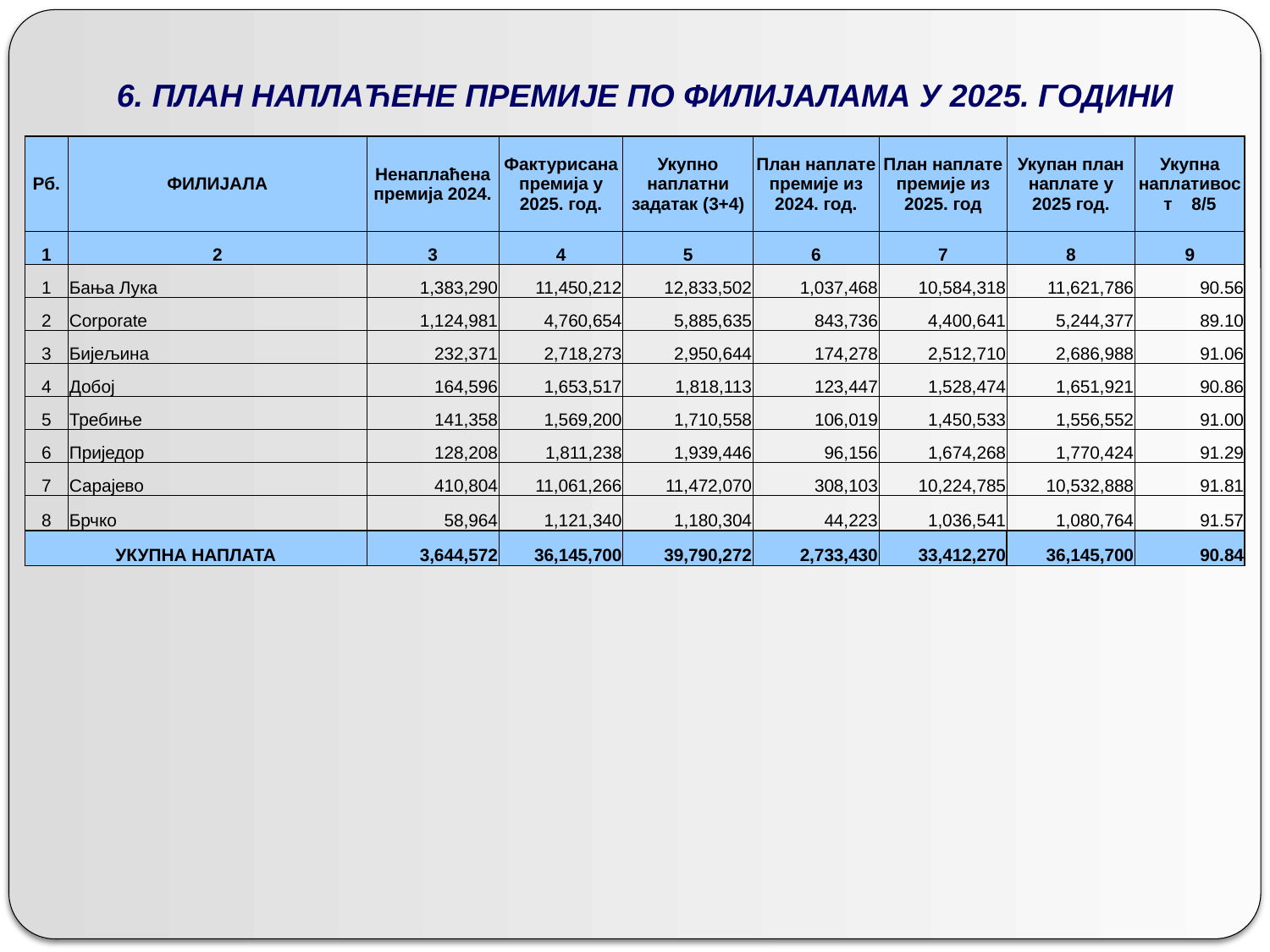

# 6. ПЛАН НАПЛАЋЕНЕ ПРЕМИЈЕ ПО ФИЛИЈАЛАМА У 2025. ГОДИНИ
| Рб. | ФИЛИЈАЛА | Ненаплаћена премија 2024. | Фактурисана премија у 2025. год. | Укупно наплатни задатак (3+4) | План наплате премије из 2024. год. | План наплате премије из 2025. год | Укупан план наплате у 2025 год. | Укупна наплативост 8/5 |
| --- | --- | --- | --- | --- | --- | --- | --- | --- |
| 1 | 2 | 3 | 4 | 5 | 6 | 7 | 8 | 9 |
| 1 | Бања Лука | 1,383,290 | 11,450,212 | 12,833,502 | 1,037,468 | 10,584,318 | 11,621,786 | 90.56 |
| 2 | Corporate | 1,124,981 | 4,760,654 | 5,885,635 | 843,736 | 4,400,641 | 5,244,377 | 89.10 |
| 3 | Бијељина | 232,371 | 2,718,273 | 2,950,644 | 174,278 | 2,512,710 | 2,686,988 | 91.06 |
| 4 | Добој | 164,596 | 1,653,517 | 1,818,113 | 123,447 | 1,528,474 | 1,651,921 | 90.86 |
| 5 | Требиње | 141,358 | 1,569,200 | 1,710,558 | 106,019 | 1,450,533 | 1,556,552 | 91.00 |
| 6 | Приједор | 128,208 | 1,811,238 | 1,939,446 | 96,156 | 1,674,268 | 1,770,424 | 91.29 |
| 7 | Сарајево | 410,804 | 11,061,266 | 11,472,070 | 308,103 | 10,224,785 | 10,532,888 | 91.81 |
| 8 | Брчко | 58,964 | 1,121,340 | 1,180,304 | 44,223 | 1,036,541 | 1,080,764 | 91.57 |
| УКУПНА НАПЛАТА |  | 3,644,572 | 36,145,700 | 39,790,272 | 2,733,430 | 33,412,270 | 36,145,700 | 90.84 |